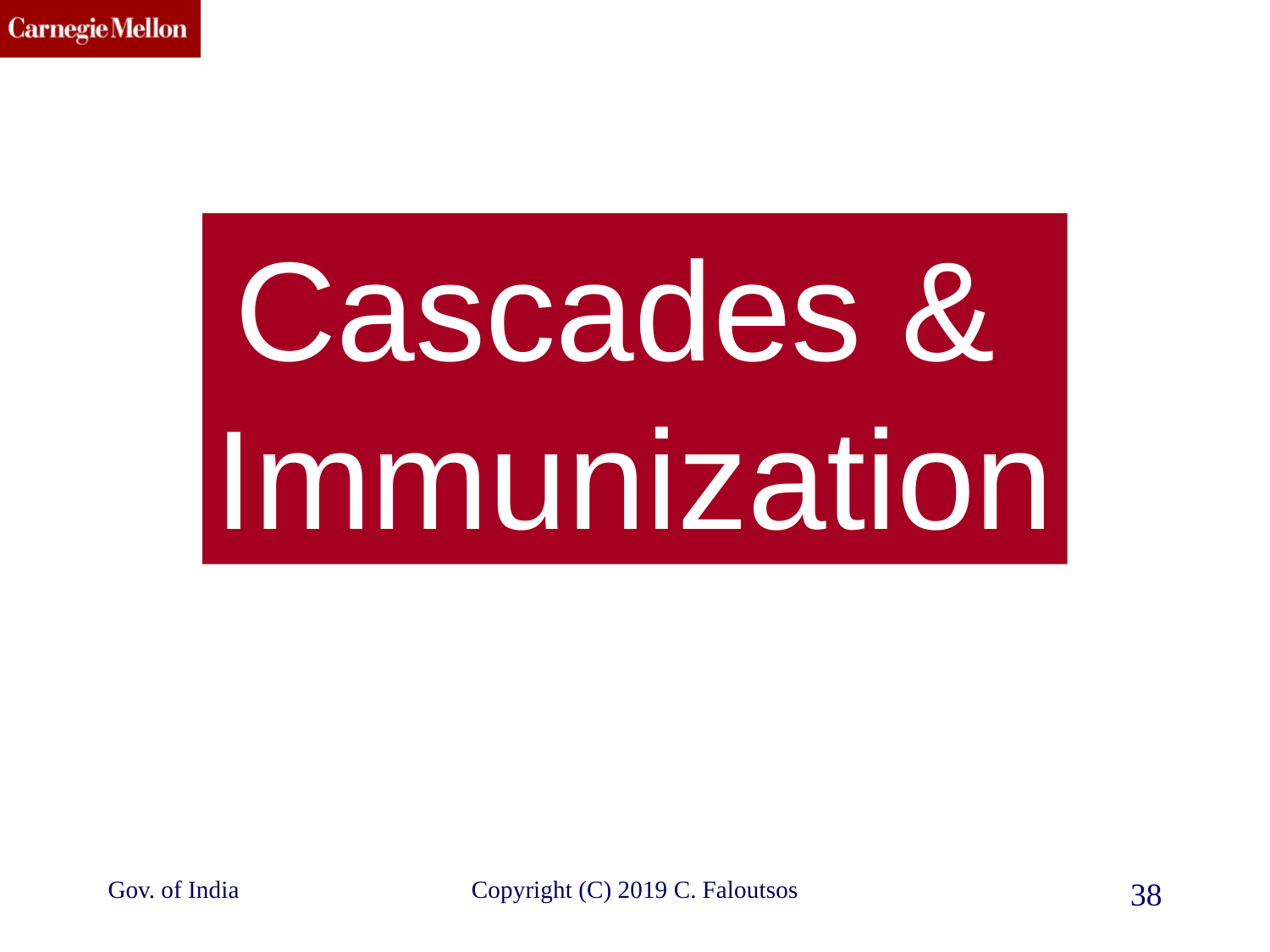

#

Cascades &
Immunization
Gov. of India
Copyright (C) 2019 C. Faloutsos
38